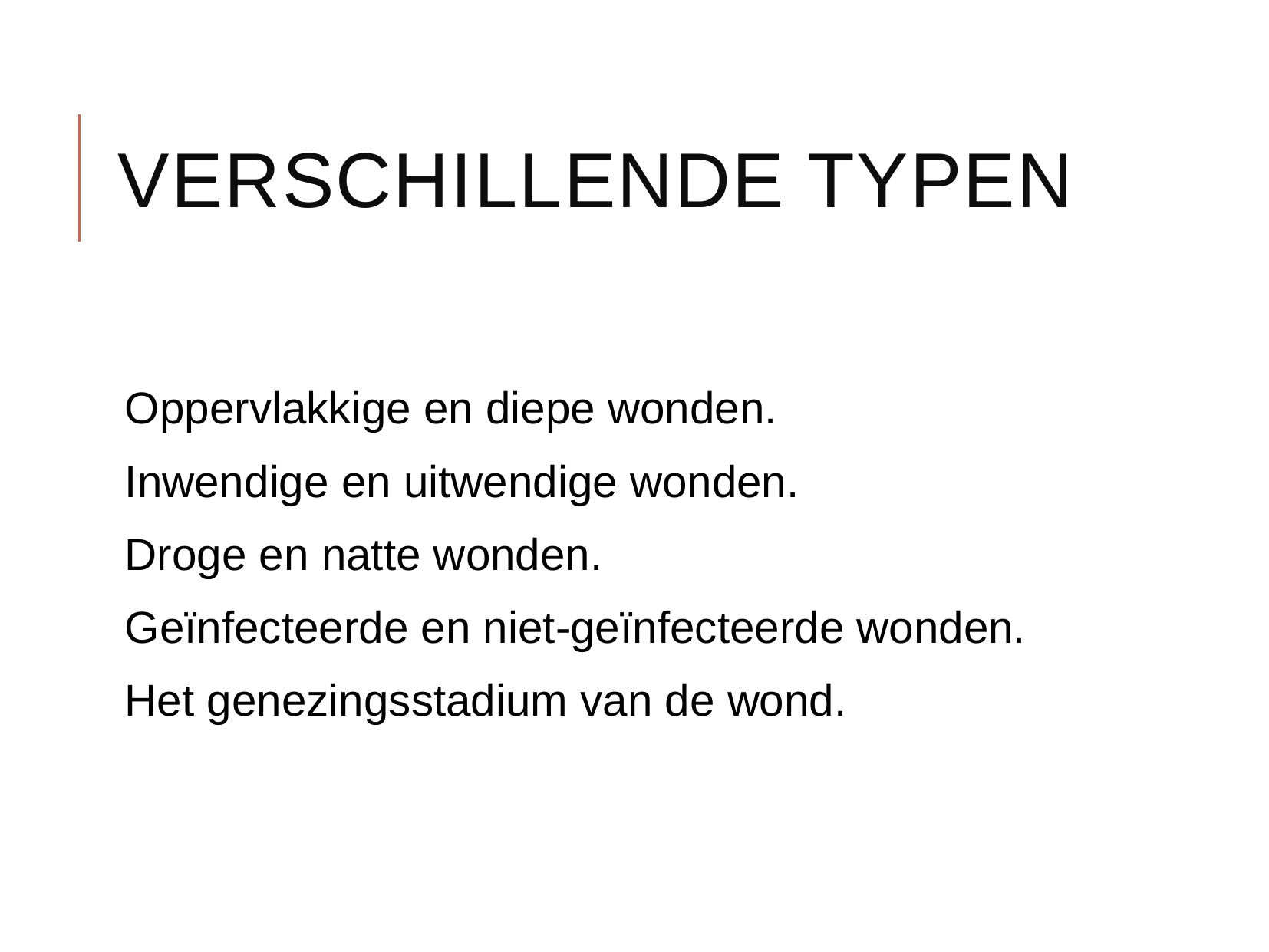

# VERSCHILLENDE TYPEN

Oppervlakkige en diepe wonden.
Inwendige en uitwendige wonden.
Droge en natte wonden.
Geïnfecteerde en niet-geïnfecteerde wonden.
Het genezingsstadium van de wond.